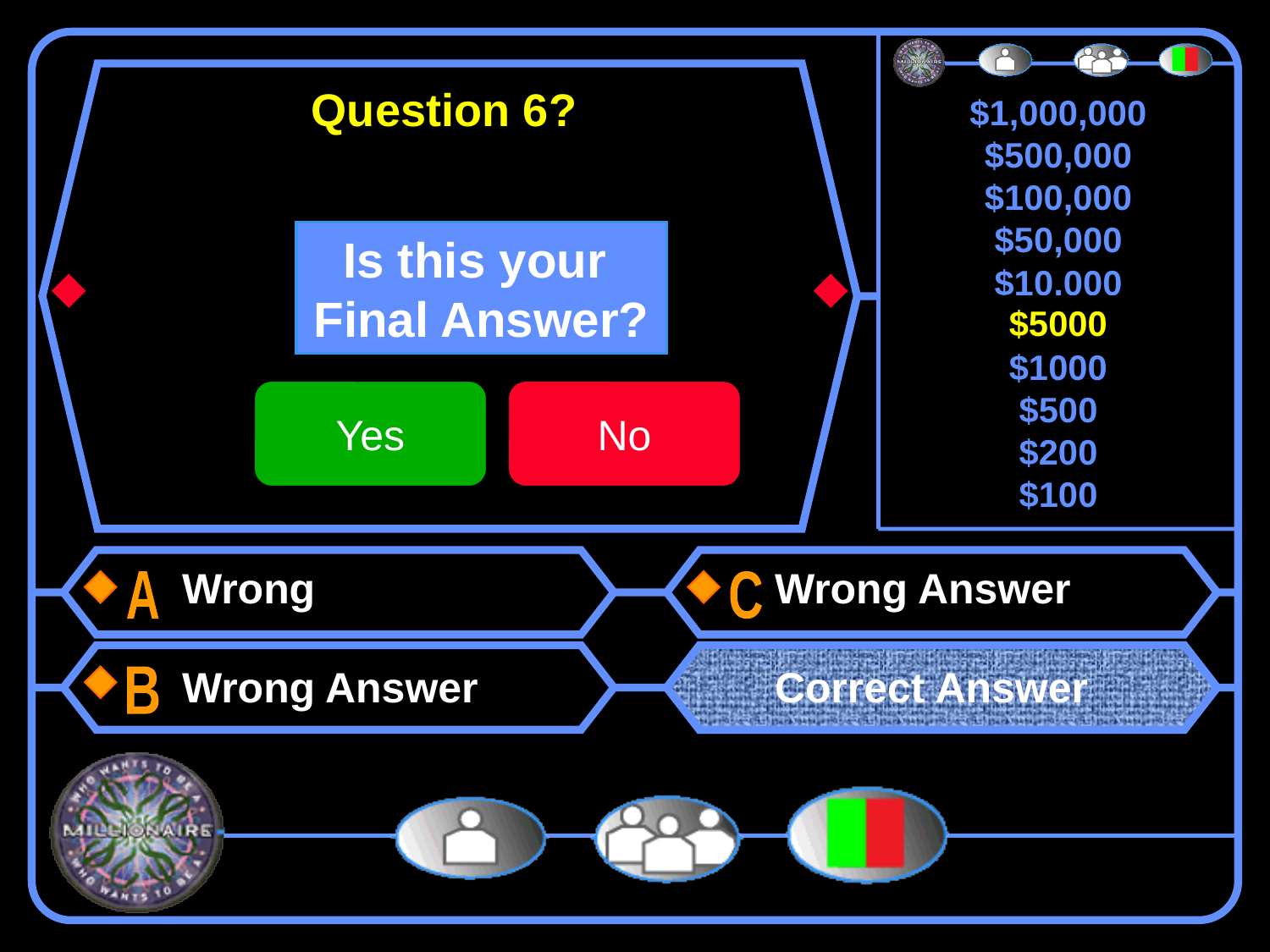

# Question 6?
Is this your
Final Answer?

Yes
No
$5000

Wrong

Wrong Answer
Wrong Answer

Correct Answer